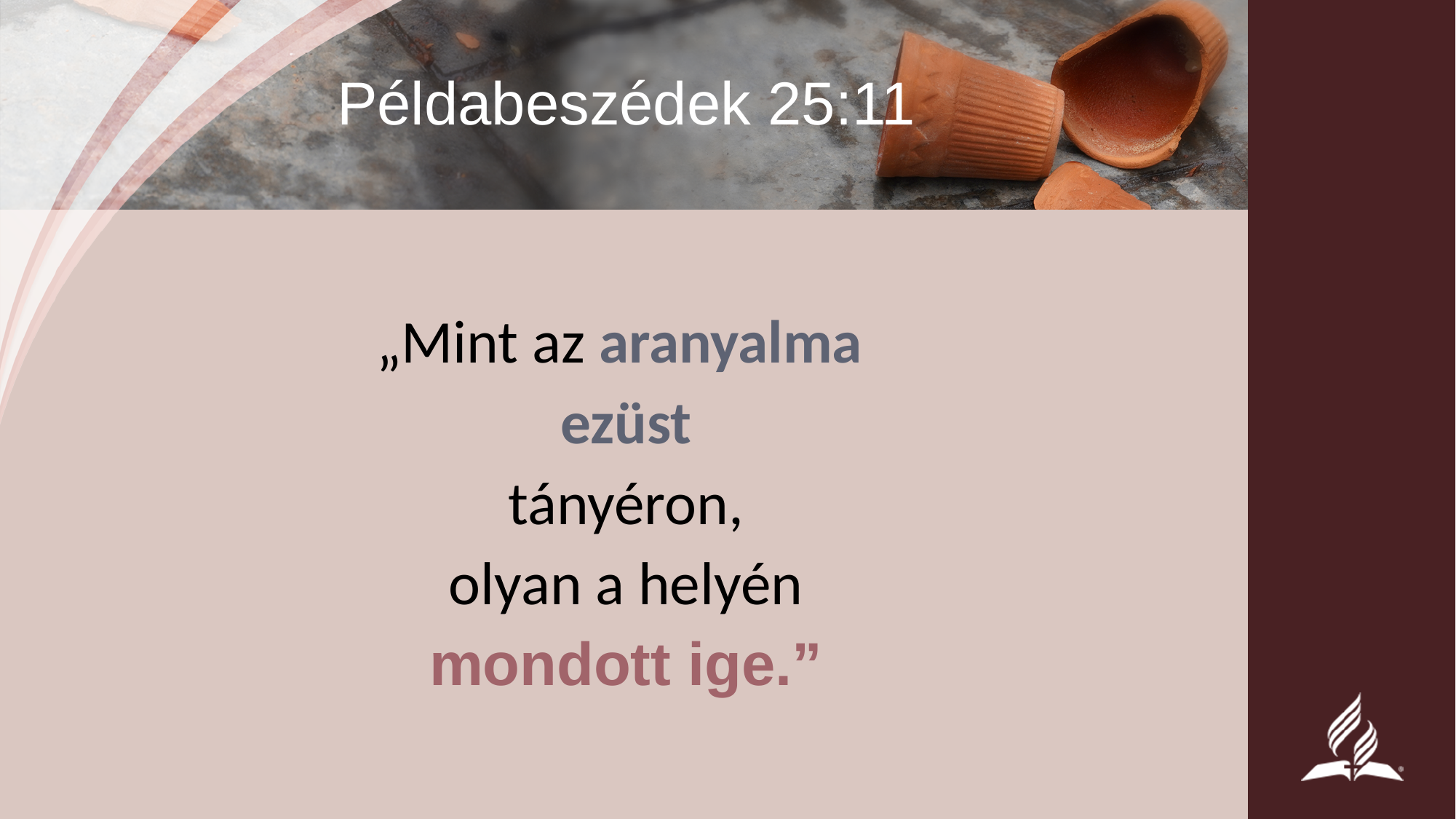

# Példabeszédek 25:11

„Mint az aranyalma
ezüst
tányéron,
olyan a helyén
mondott ige.”